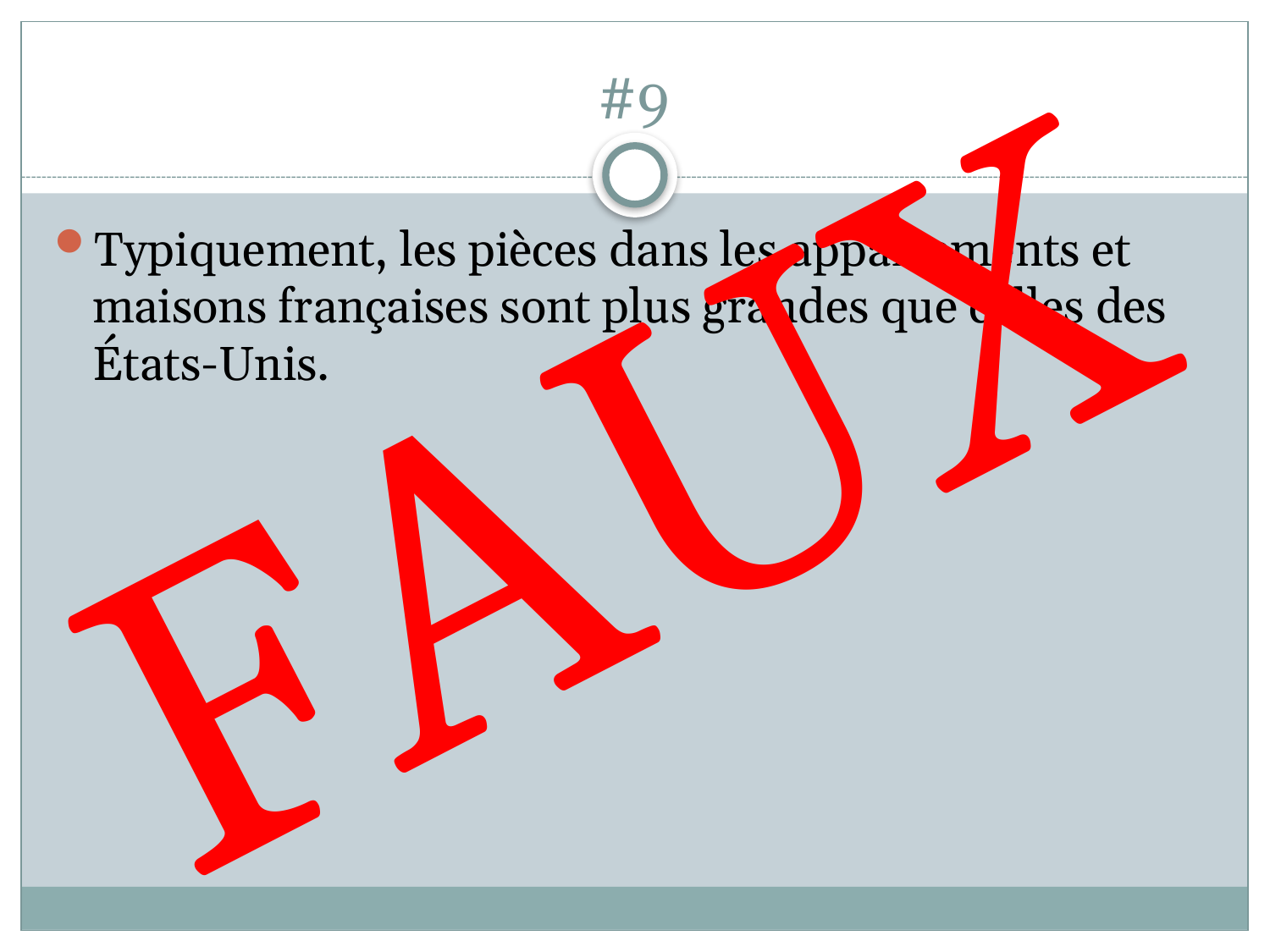

# #9
Typiquement, les pièces dans les appartements et maisons françaises sont plus grandes que celles des États-Unis.
FAUX